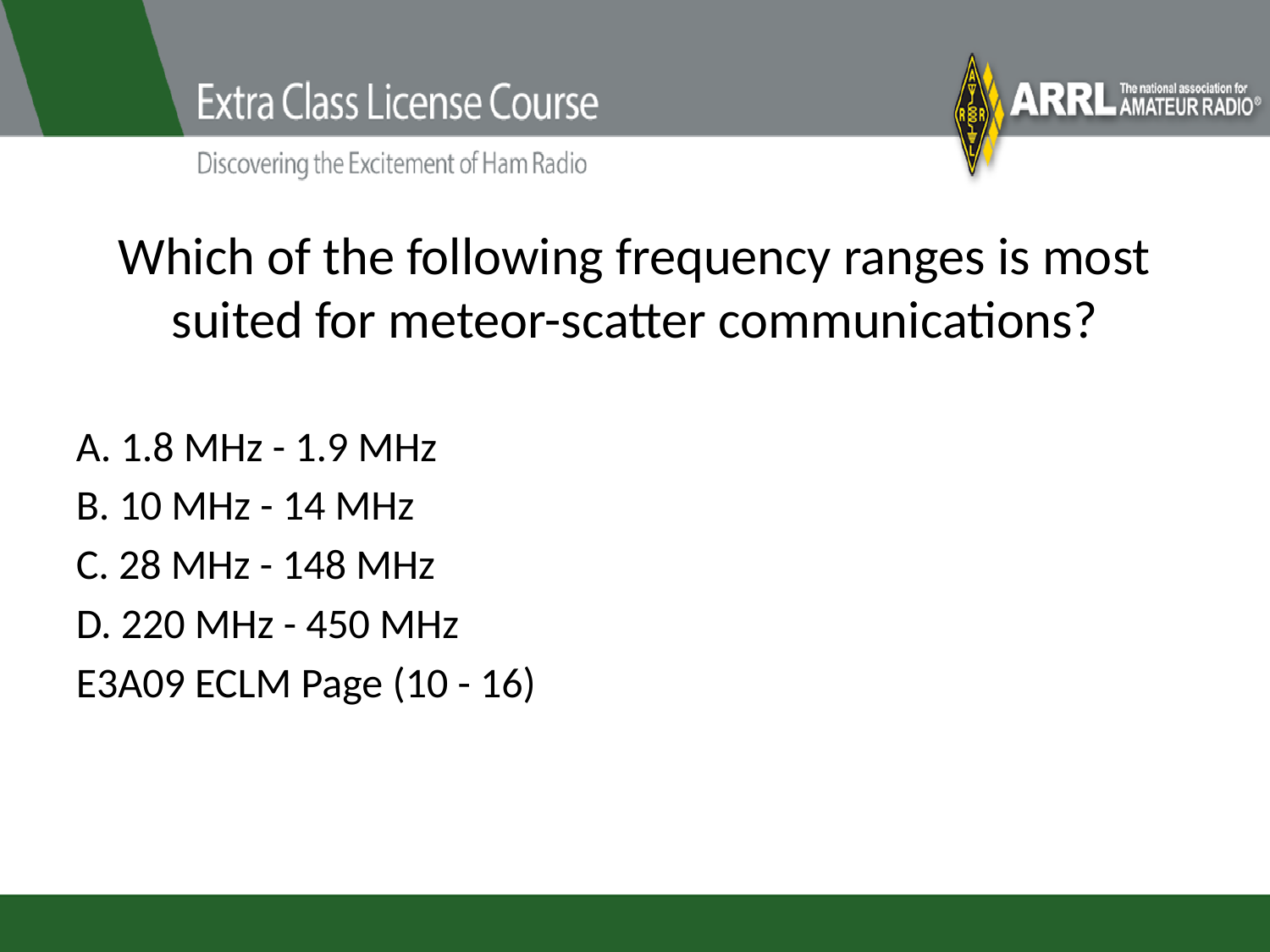

# Which of the following frequency ranges is most suited for meteor-scatter communications?
A. 1.8 MHz - 1.9 MHz
B. 10 MHz - 14 MHz
C. 28 MHz - 148 MHz
D. 220 MHz - 450 MHz
E3A09 ECLM Page (10 - 16)